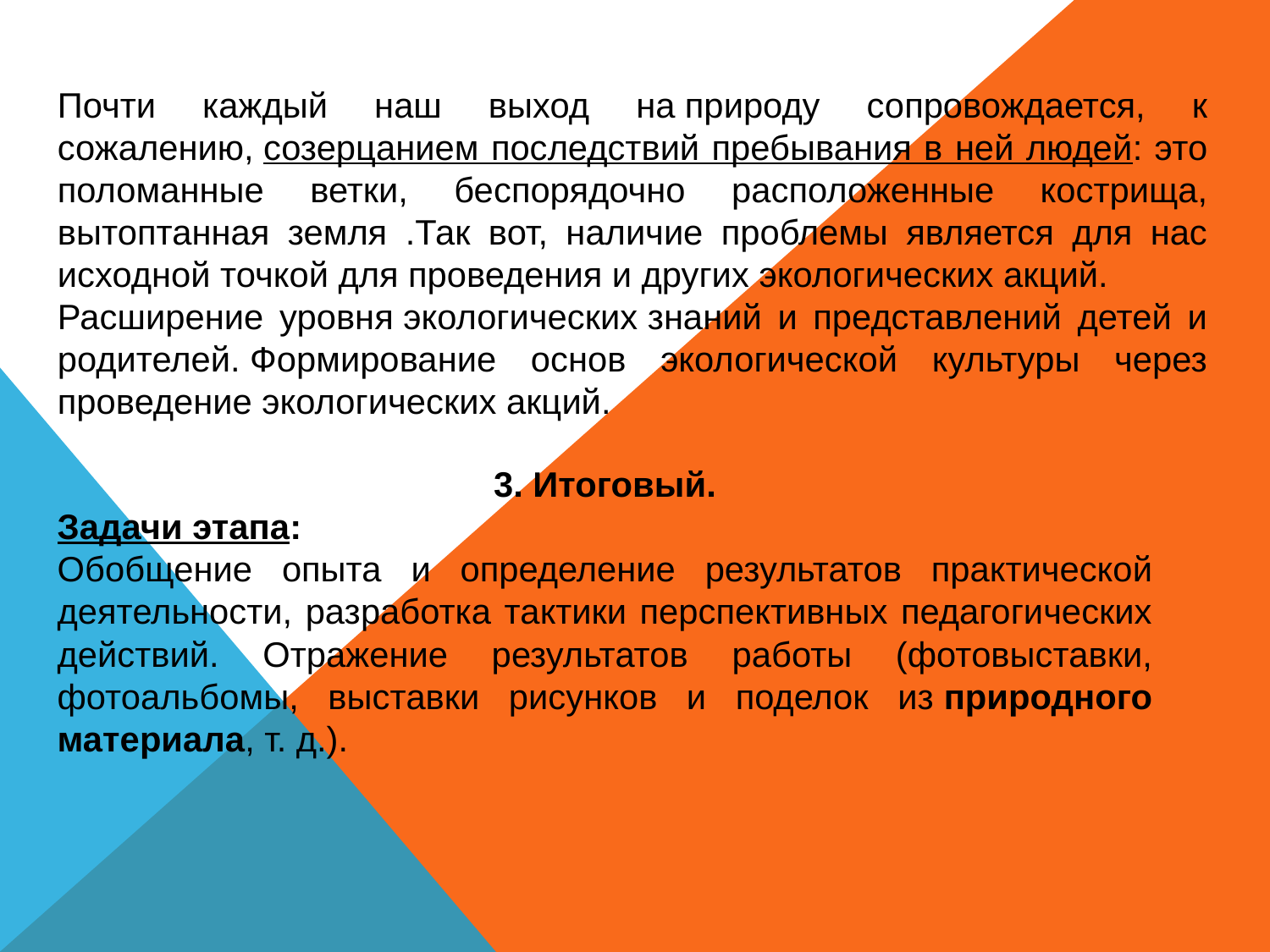

Почти каждый наш выход на природу сопровождается, к сожалению, созерцанием последствий пребывания в ней людей: это поломанные ветки, беспорядочно расположенные кострища, вытоптанная земля .Так вот, наличие проблемы является для нас исходной точкой для проведения и других экологических акций.
Расширение уровня экологических знаний и представлений детей и родителей. Формирование основ экологической культуры через проведение экологических акций.
3. Итоговый.
Задачи этапа:
Обобщение опыта и определение результатов практической деятельности, разработка тактики перспективных педагогических действий. Отражение результатов работы (фотовыставки, фотоальбомы, выставки рисунков и поделок из природного материала, т. д.).